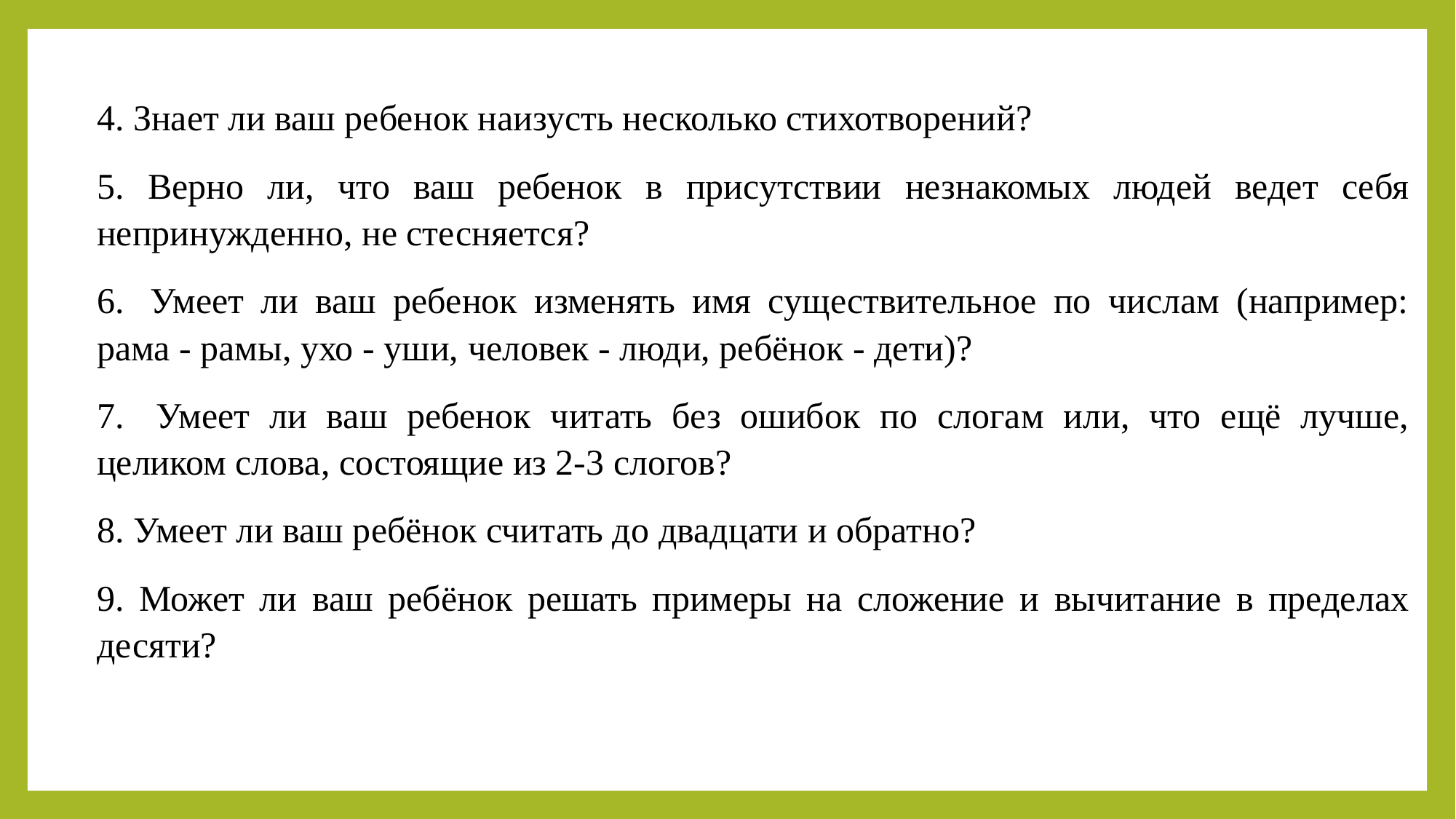

4. Знает ли ваш ребенок наизусть несколько стихотворений?
5. Верно ли, что ваш ребенок в присутствии незнакомых людей ведет себя непринужденно, не стесняется?
6.  Умеет ли ваш ребенок изменять имя существительное по числам (например: рама - рамы, ухо - уши, человек - люди, ребёнок - дети)?
7.   Умеет ли ваш ребенок читать без ошибок по слогам или, что ещё лучше, целиком слова, состоящие из 2-3 слогов?
8. Умеет ли ваш ребёнок считать до двадцати и обратно?
9. Может ли ваш ребёнок решать примеры на сложение и вычитание в пределах десяти?